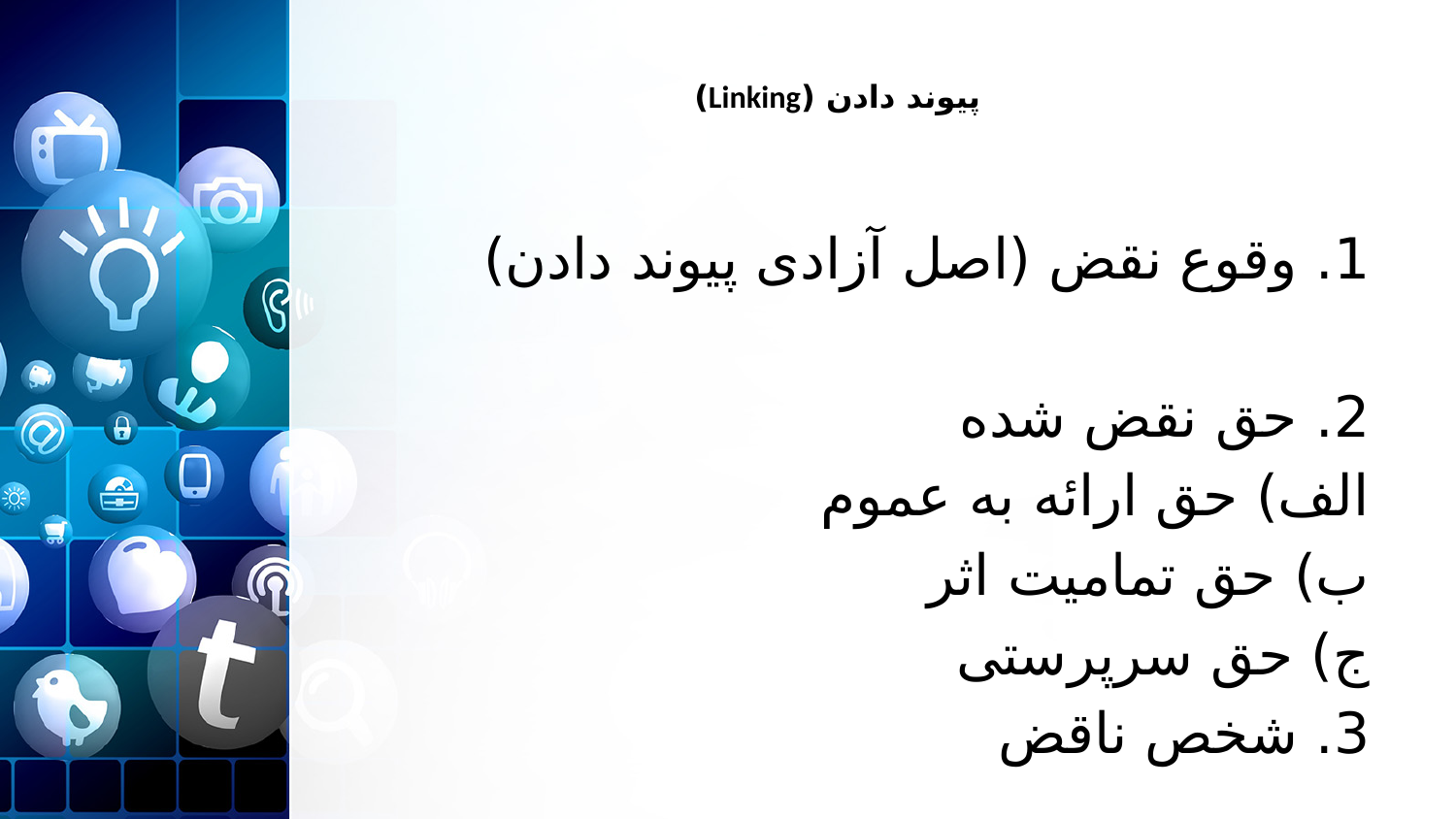

# پیوند دادن (Linking)
1. وقوع نقض (اصل آزادی پیوند دادن)

2. حق نقض شده
الف) حق ارائه به عموم
ب) حق تمامیت اثر
ج) حق سرپرستی
3. شخص ناقض